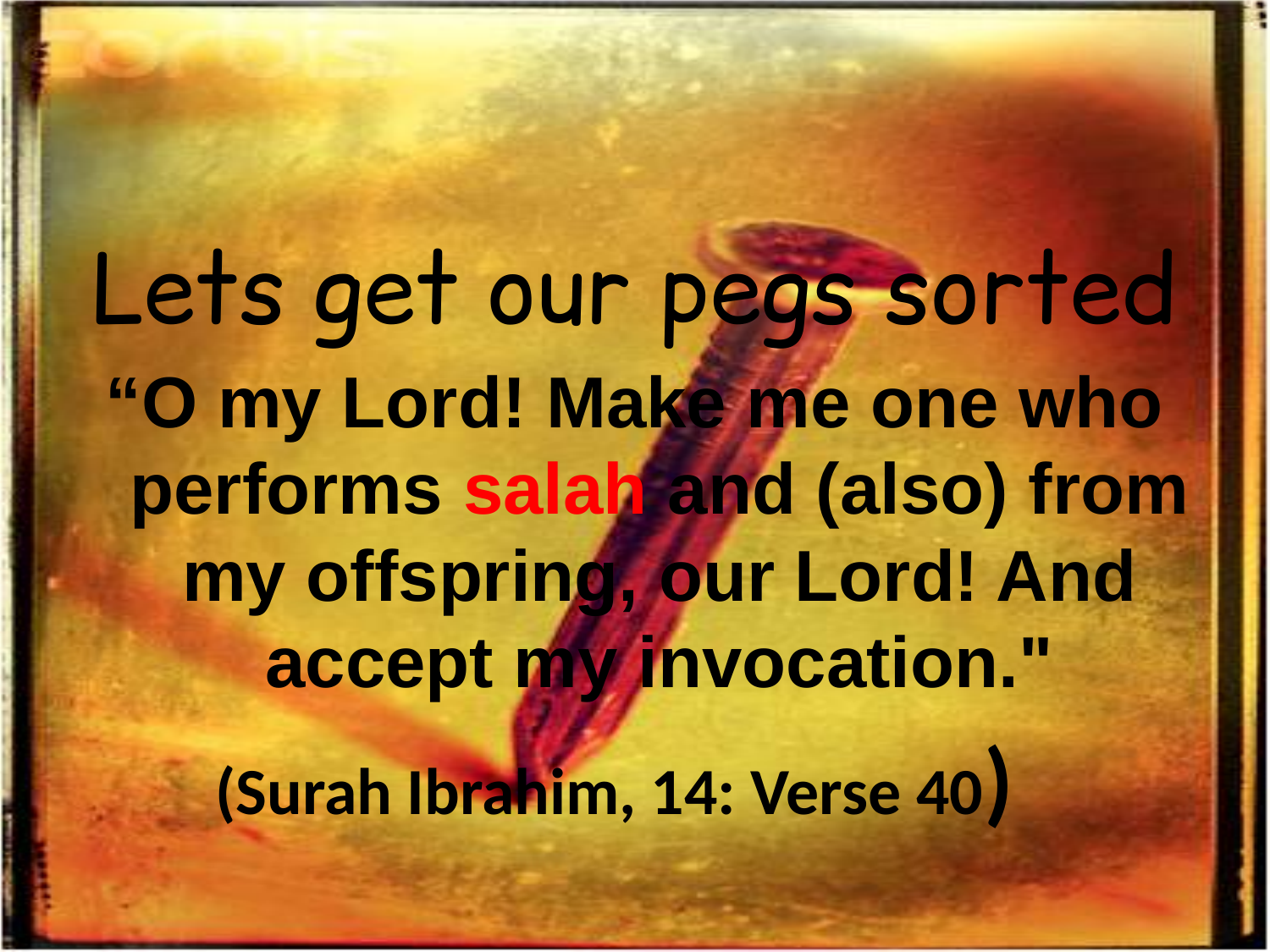

#
Lets get our pegs sorted
“O my Lord! Make me one who performs salah and (also) from my offspring, our Lord! And accept my invocation."
(Surah Ibrahim, 14: Verse 40)